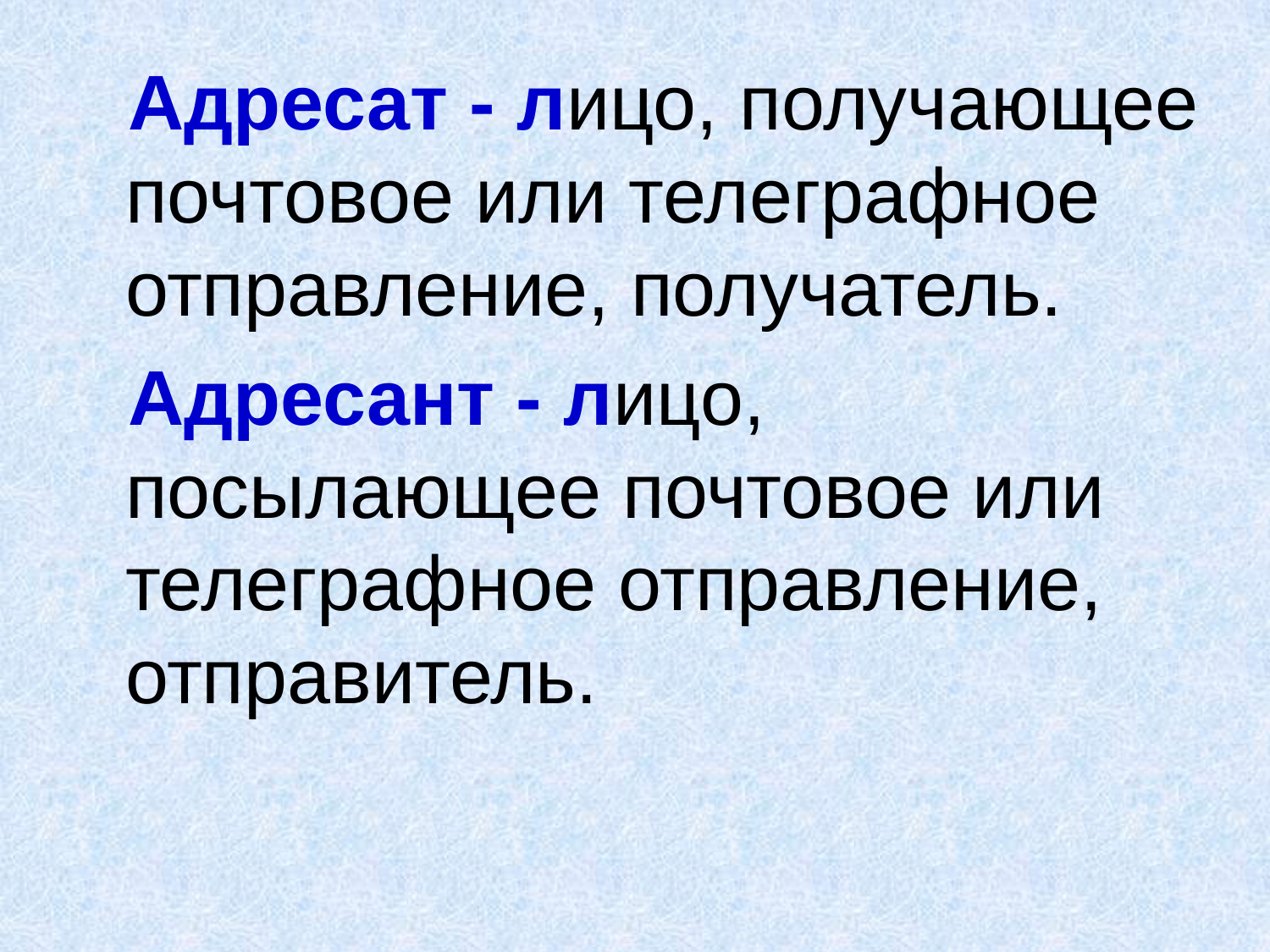

Адресат - лицо, получающее почтовое или телеграфное отправление, получатель.
Адресант - лицо, посылающее почтовое или телеграфное отправление, отправитель.